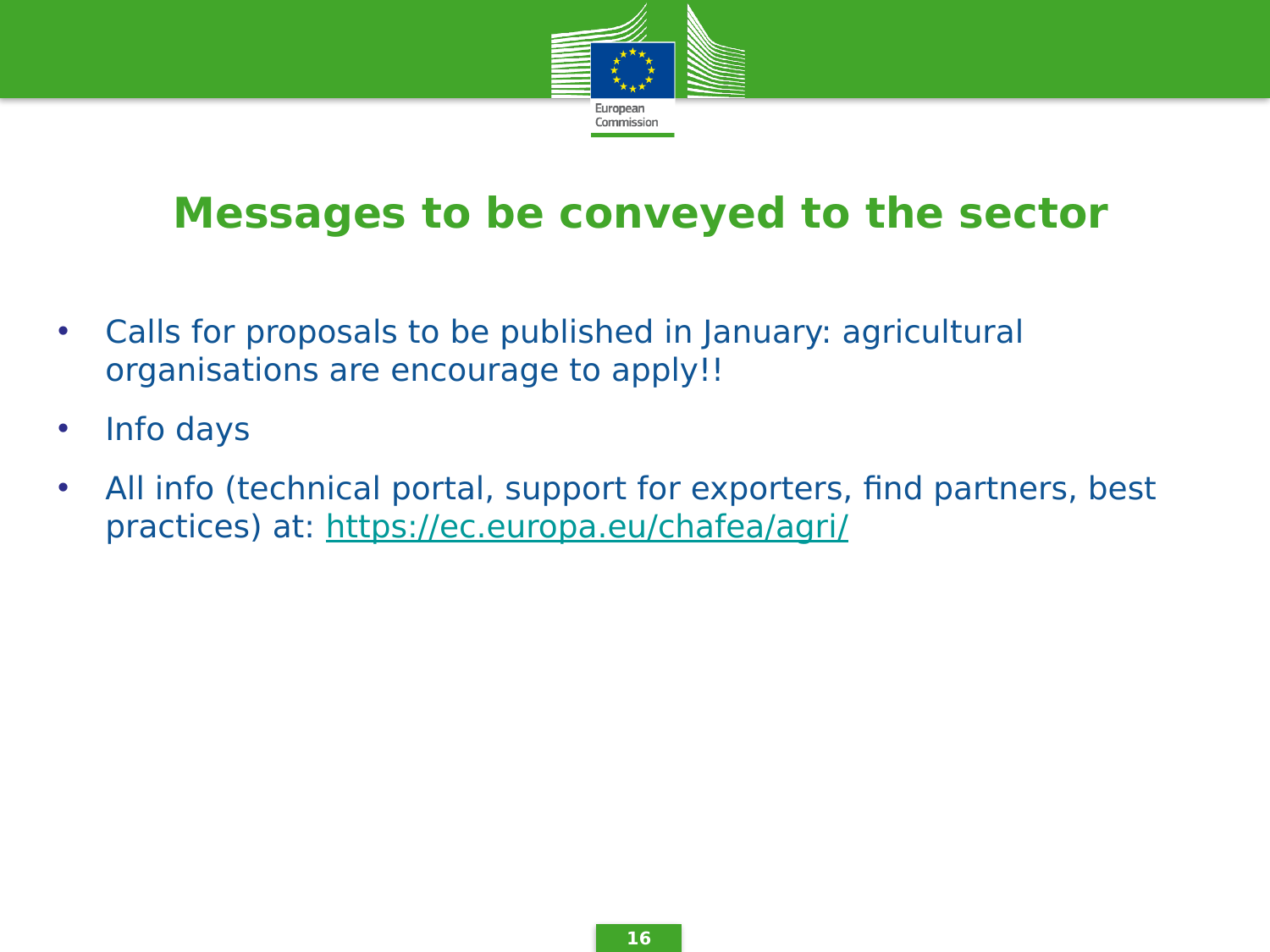

# Messages to be conveyed to the sector

Calls for proposals to be published in January: agricultural organisations are encourage to apply!!
Info days
All info (technical portal, support for exporters, find partners, best practices) at: https://ec.europa.eu/chafea/agri/

16